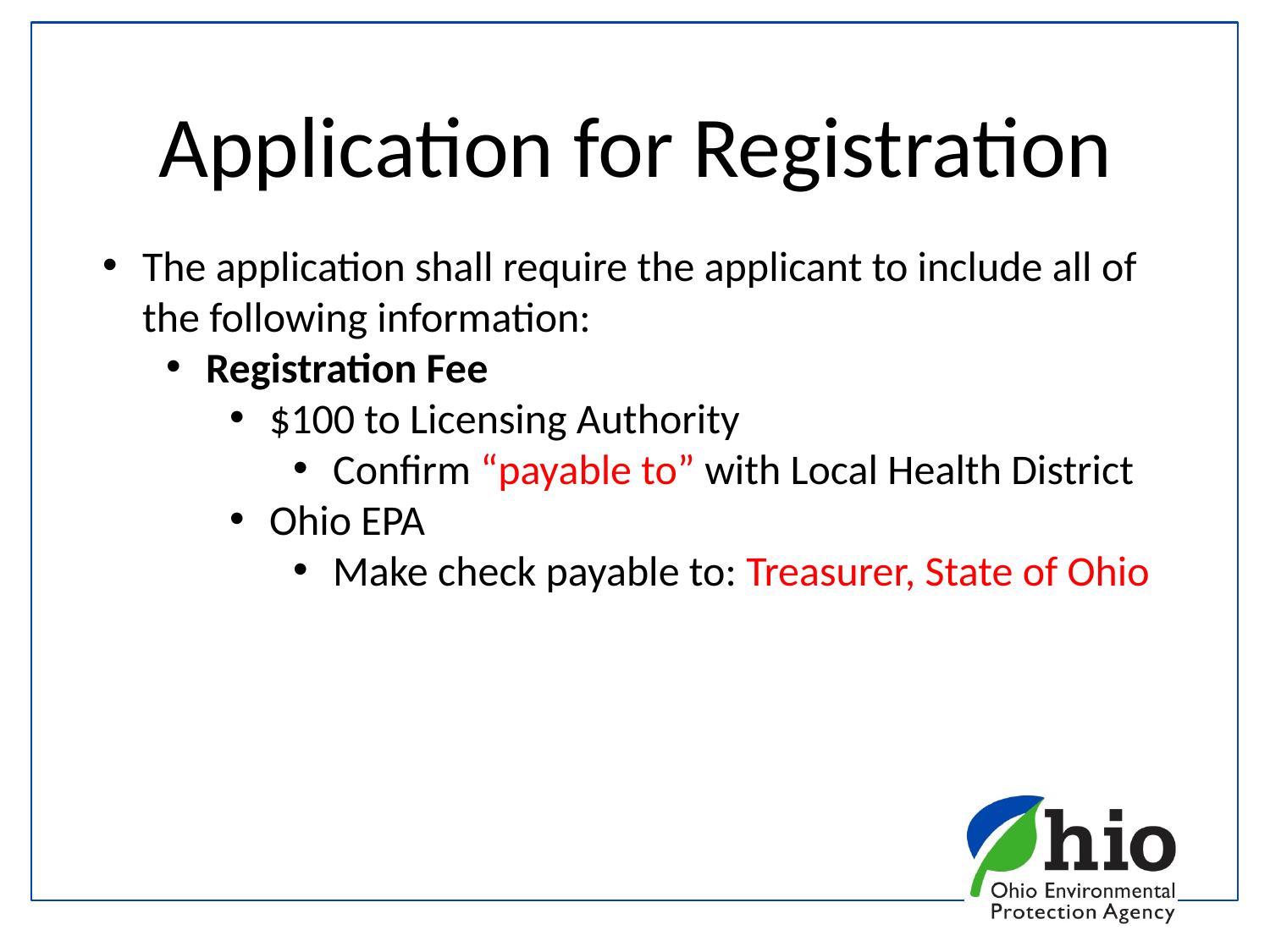

# Application for Registration
The application shall require the applicant to include all of the following information:
Registration Fee
$100 to Licensing Authority
Confirm “payable to” with Local Health District
Ohio EPA
Make check payable to: Treasurer, State of Ohio